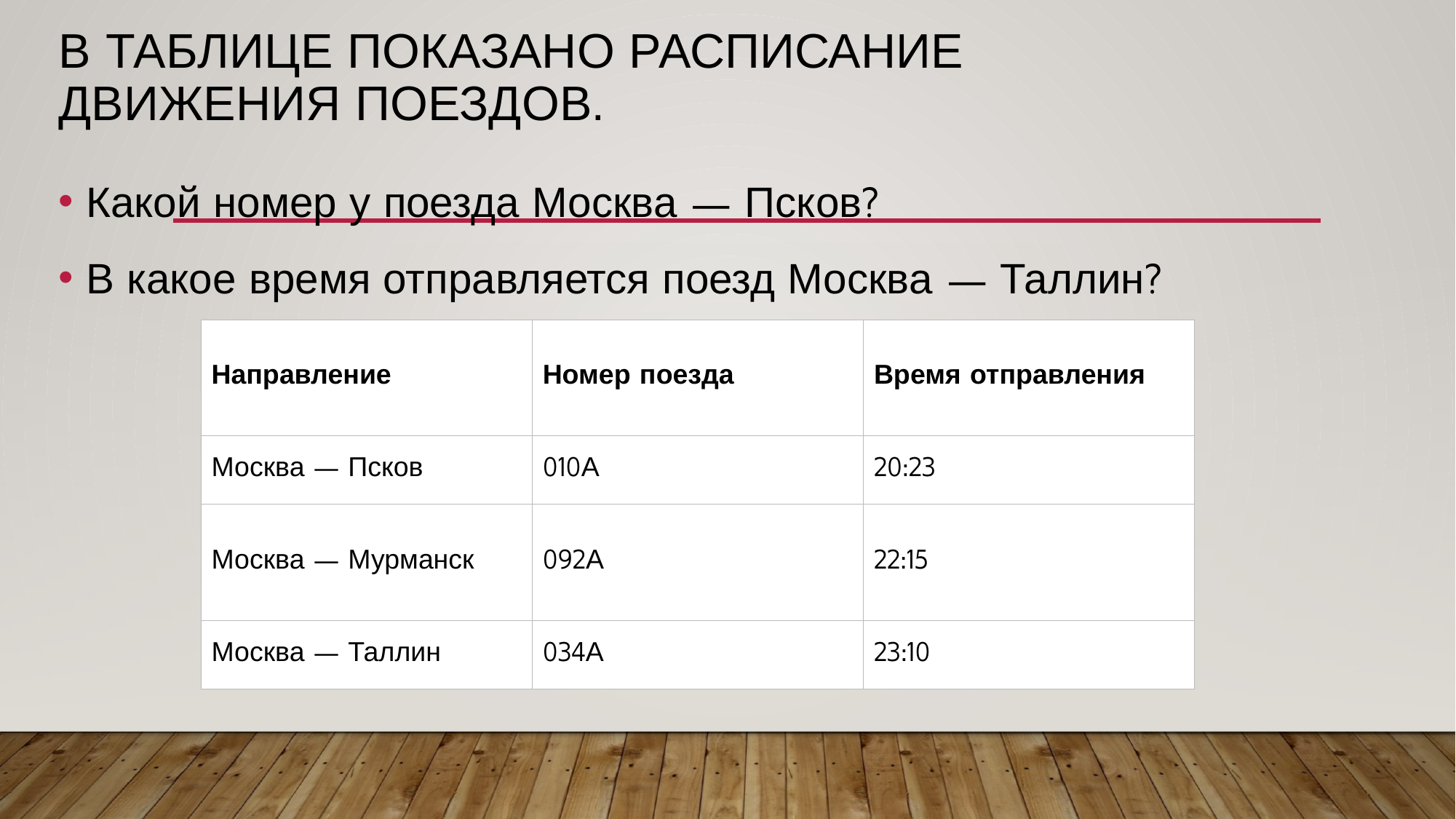

# В таблице показано расписание движения поездов.
Какой номер у поезда Москва — Псков?
В какое время отправляется поезд Москва — Таллин?

| Направление | Номер поезда | Время отправления |
| --- | --- | --- |
| Москва — Псков | 010А | 20:23 |
| Москва — Мурманск | 092А | 22:15 |
| Москва — Таллин | 034А | 23:10 |